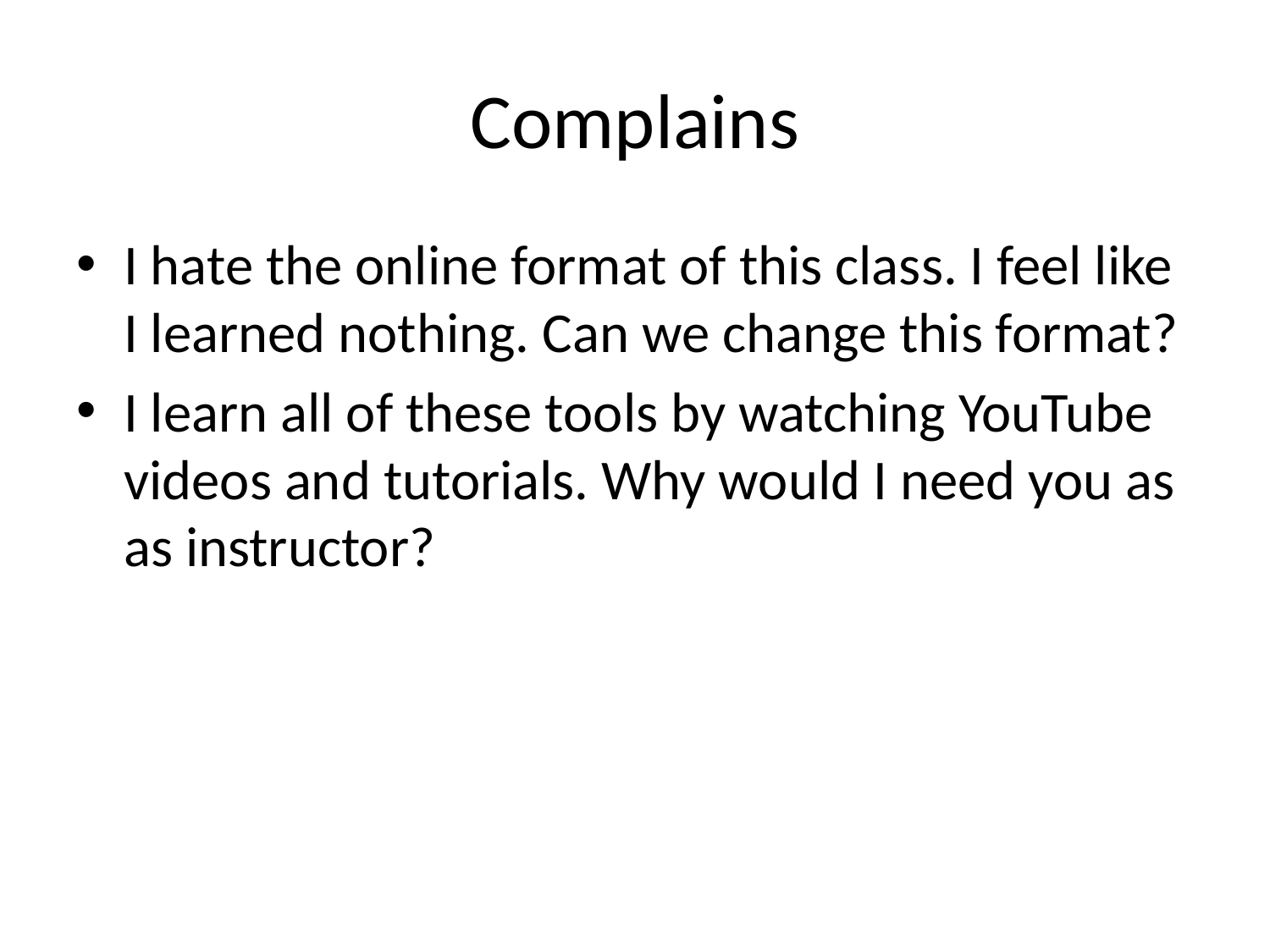

# Complains
I hate the online format of this class. I feel like I learned nothing. Can we change this format?
I learn all of these tools by watching YouTube videos and tutorials. Why would I need you as as instructor?